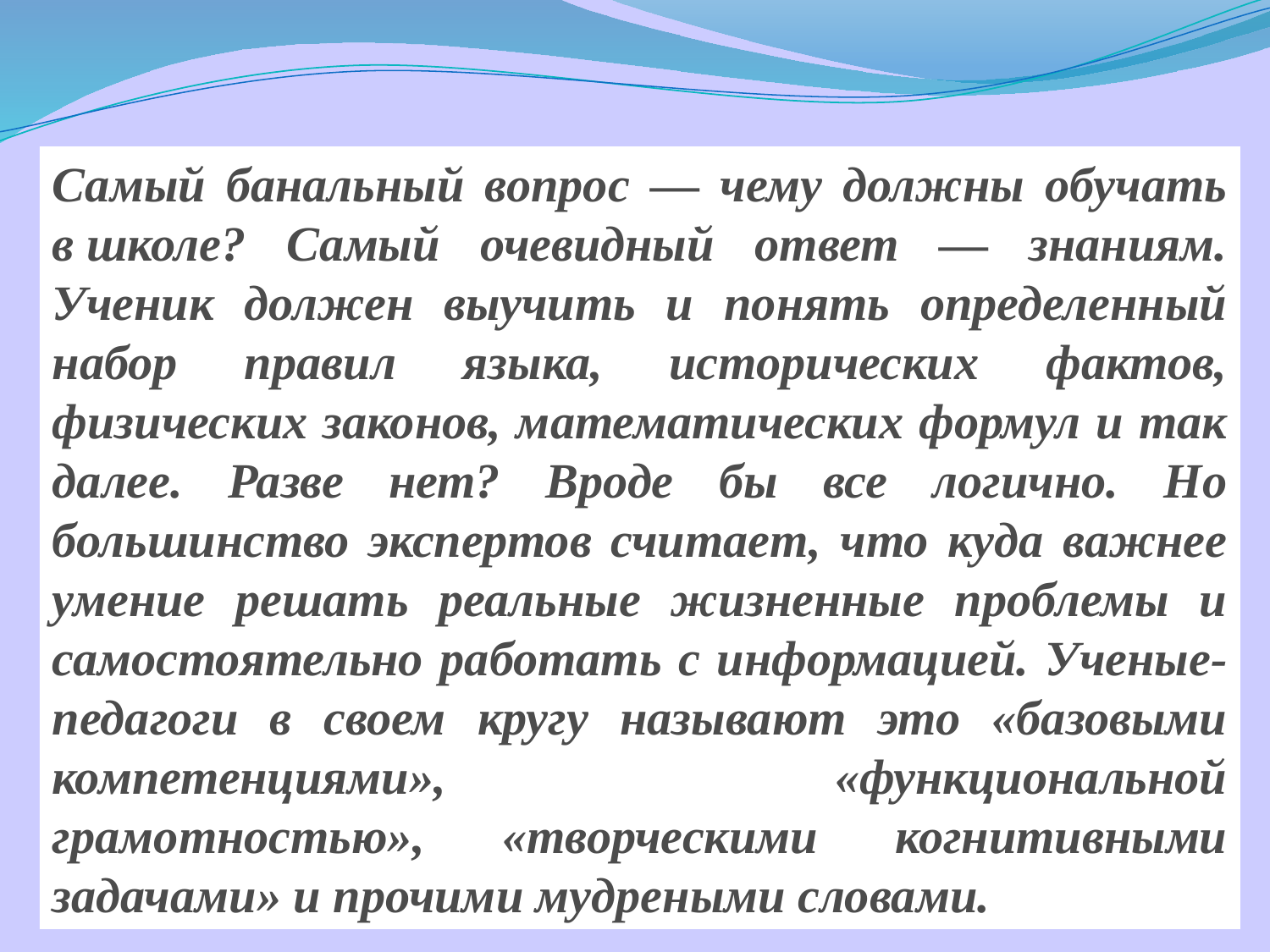

Самый банальный вопрос — чему должны обучать в школе? Самый очевидный ответ — знаниям. Ученик должен выучить и понять определенный набор правил языка, исторических фактов, физических законов, математических формул и так далее. Разве нет? Вроде бы все логично. Но большинство экспертов считает, что куда важнее умение решать реальные жизненные проблемы и самостоятельно работать с информацией. Ученые-педагоги в своем кругу называют это «базовыми компетенциями», «функциональной грамотностью», «творческими когнитивными задачами» и прочими мудреными словами.